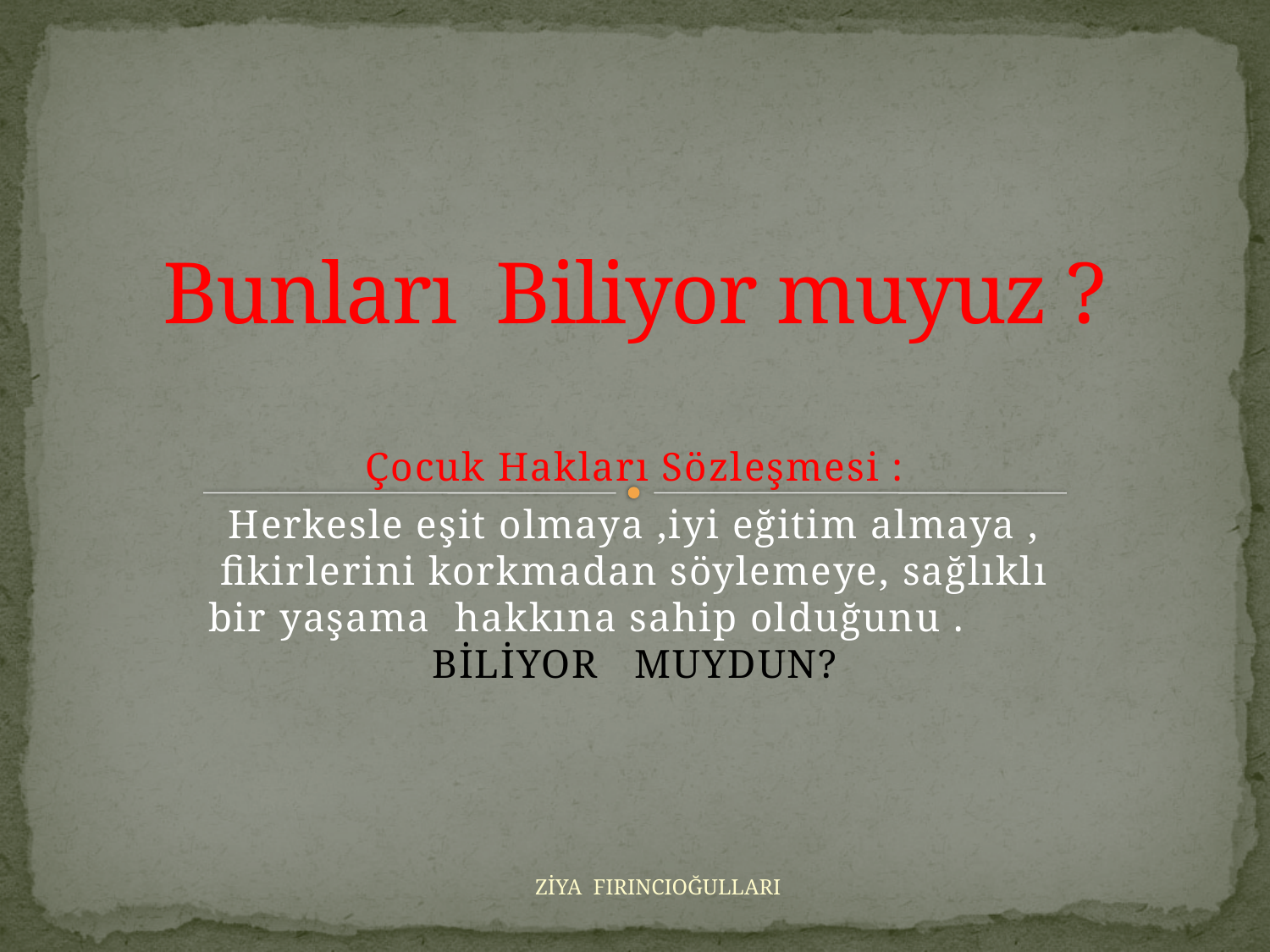

# Bunları  Biliyor muyuz ?
Çocuk Hakları Sözleşmesi :
Herkesle eşit olmaya ,iyi eğitim almaya , fikirlerini korkmadan söylemeye, sağlıklı bir yaşama  hakkına sahip olduğunu .         BİLİYOR   MUYDUN?
ZİYA  FIRINCIOĞULLARI